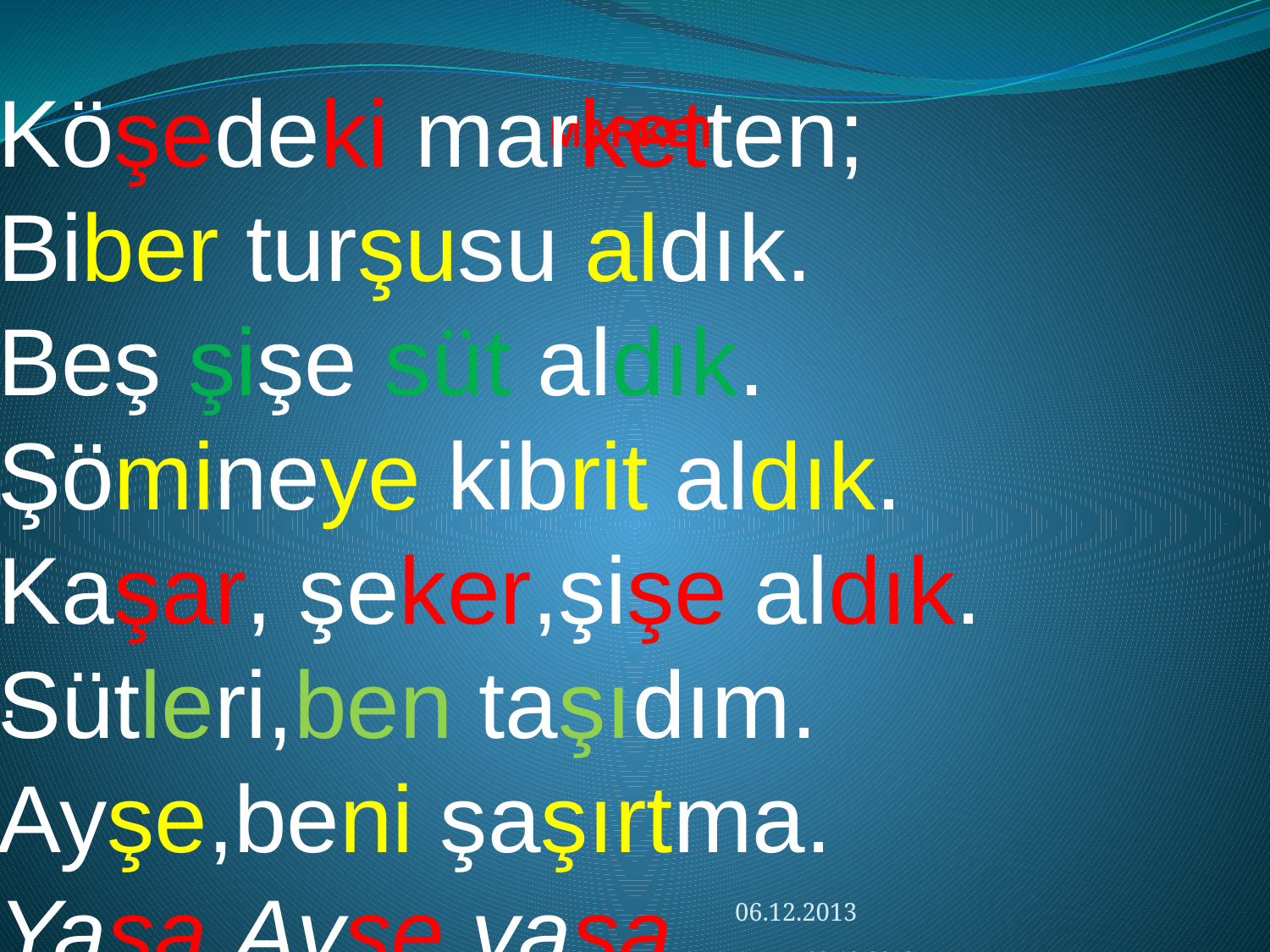

Köşedeki marketten;
Biber turşusu aldık.
Beş şişe süt aldık.
Şömineye kibrit aldık.
Kaşar, şeker,şişe aldık.
Sütleri,ben taşıdım.
Ayşe,beni şaşırtma.
Yaşa Ayşe yaşa.    09-12-2013
# MARKET

.

06.12.2013